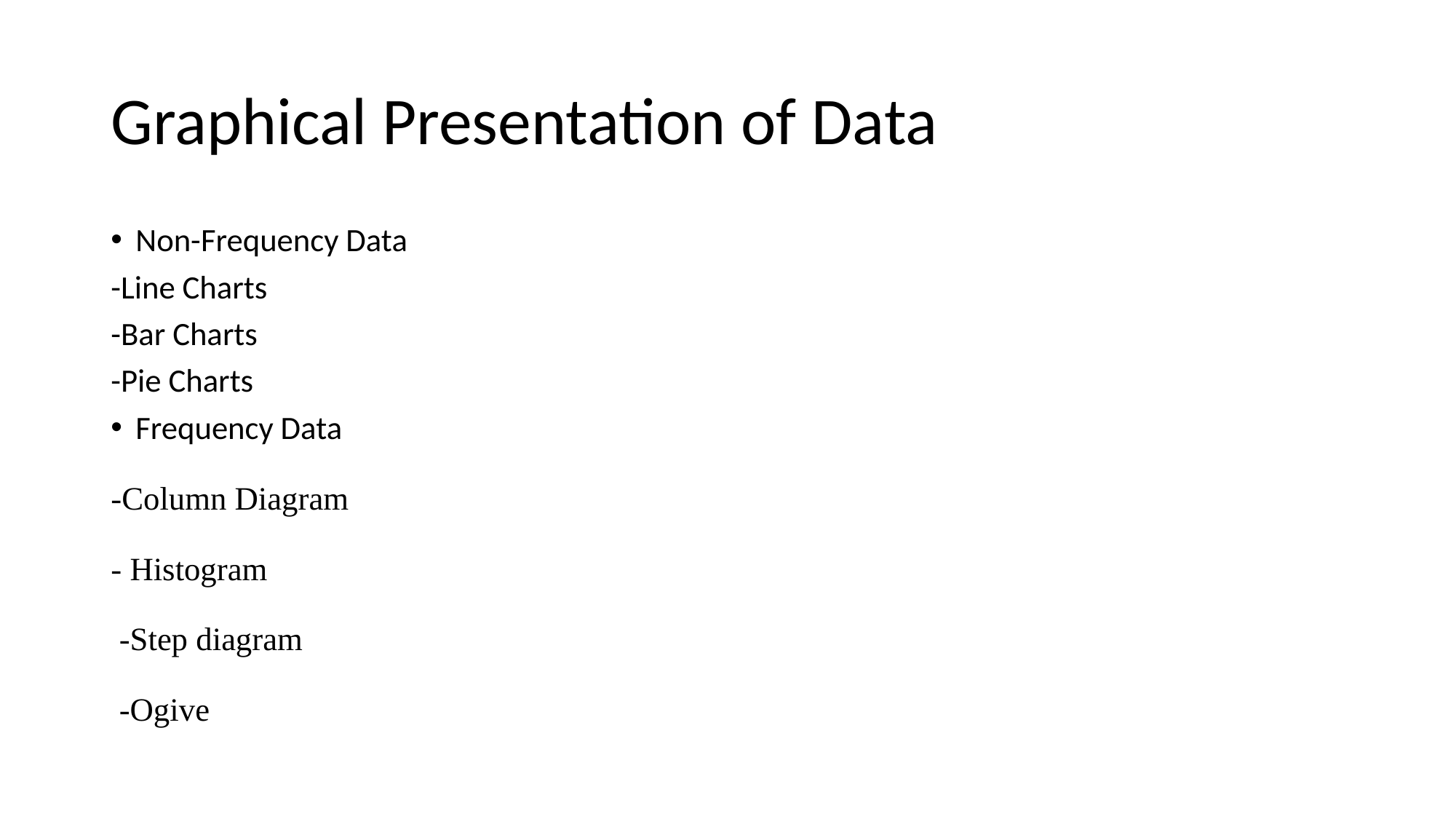

# Graphical Presentation of Data
Non-Frequency Data
-Line Charts
-Bar Charts
-Pie Charts
Frequency Data
-Column Diagram
- Histogram
 -Step diagram
 -Ogive